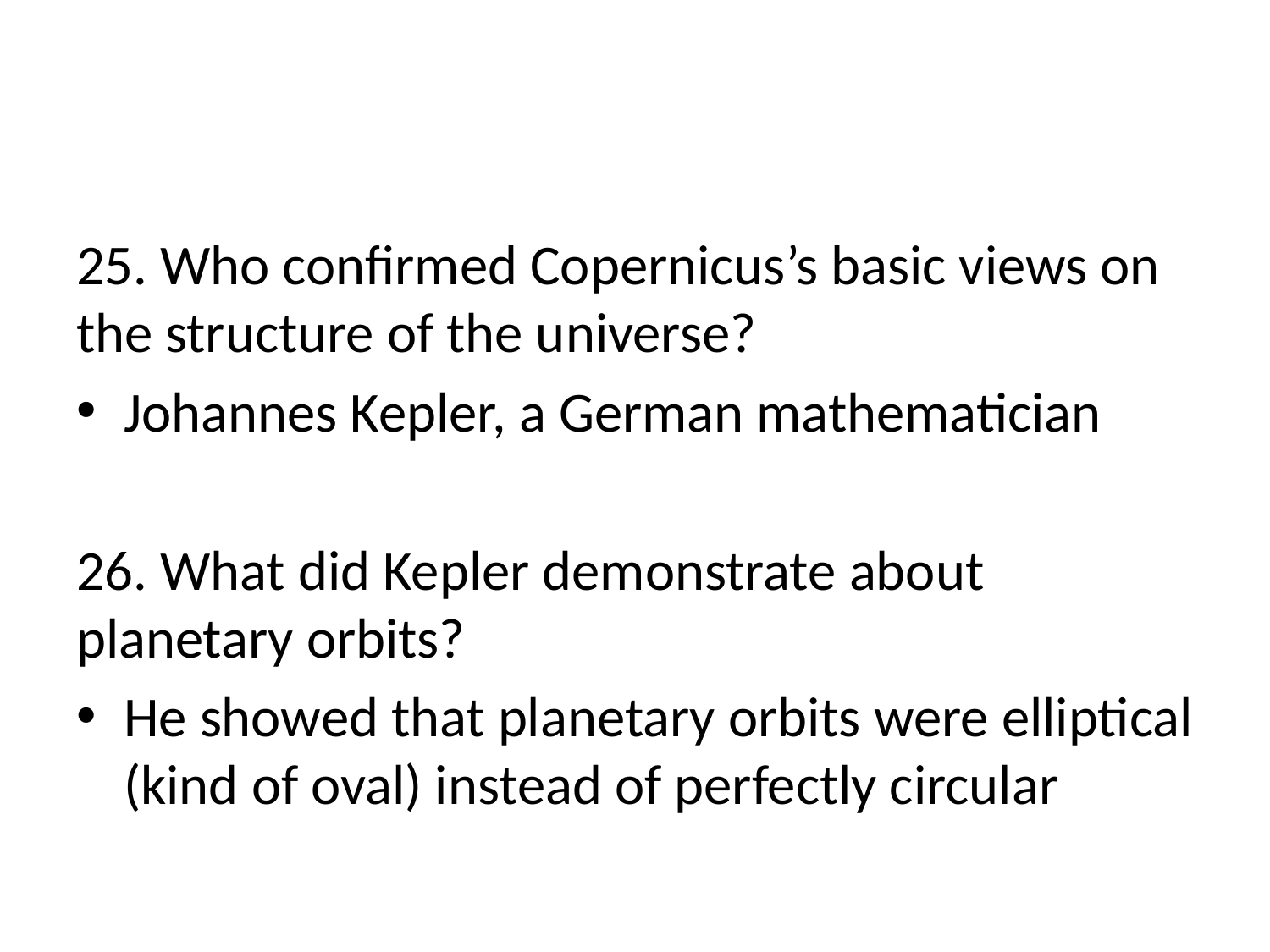

#
25. Who confirmed Copernicus’s basic views on the structure of the universe?
Johannes Kepler, a German mathematician

26. What did Kepler demonstrate about planetary orbits?
He showed that planetary orbits were elliptical (kind of oval) instead of perfectly circular